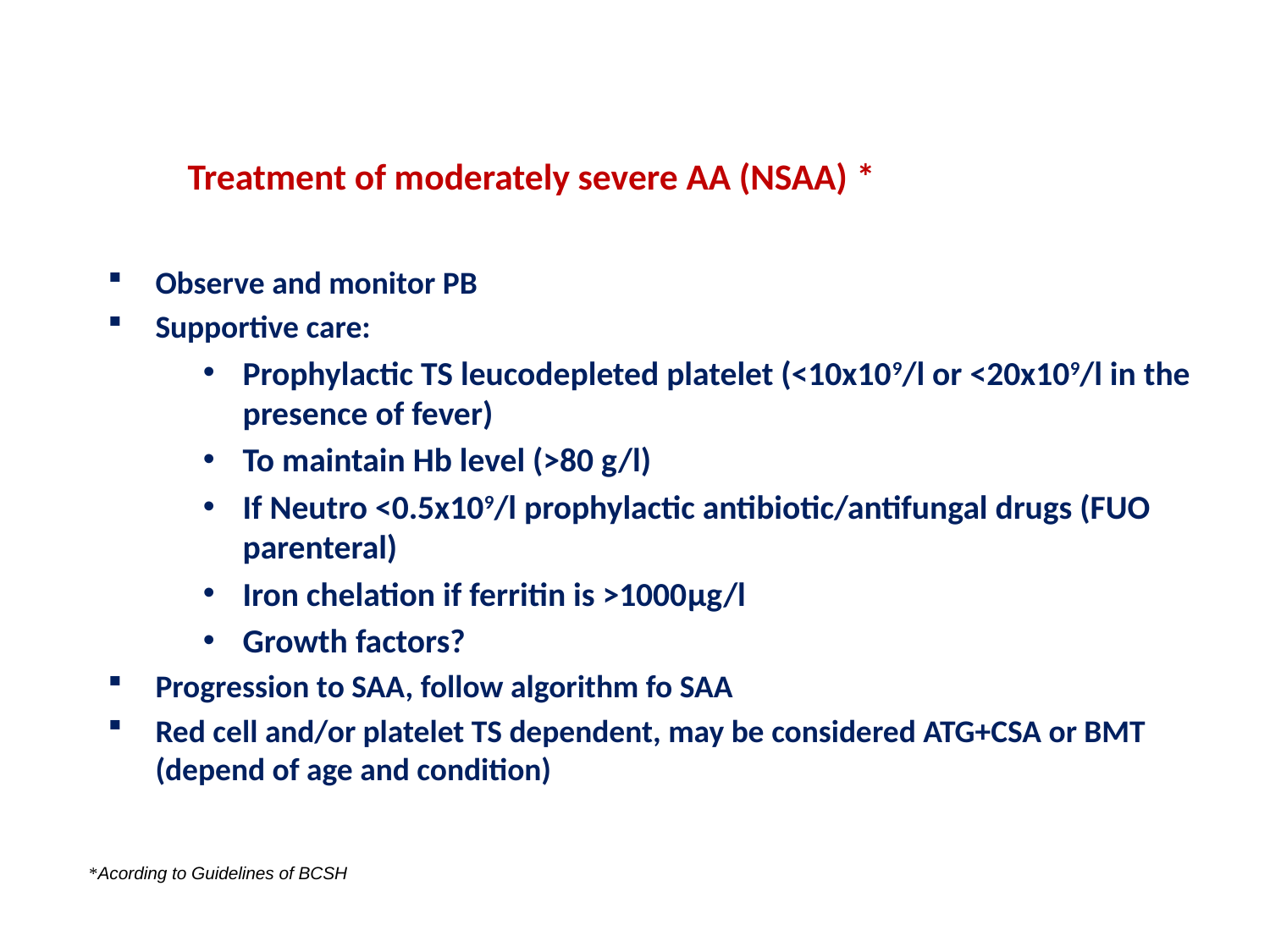

# Treatment of moderately severe AA (NSAA) *
Observe and monitor PB
Supportive care:
Prophylactic TS leucodepleted platelet (<10x109/l or <20x109/l in the presence of fever)
To maintain Hb level (>80 g/l)
If Neutro <0.5x109/l prophylactic antibiotic/antifungal drugs (FUO parenteral)
Iron chelation if ferritin is >1000µg/l
Growth factors?
Progression to SAA, follow algorithm fo SAA
Red cell and/or platelet TS dependent, may be considered ATG+CSA or BMT (depend of age and condition)
*Acording to Guidelines of BCSH